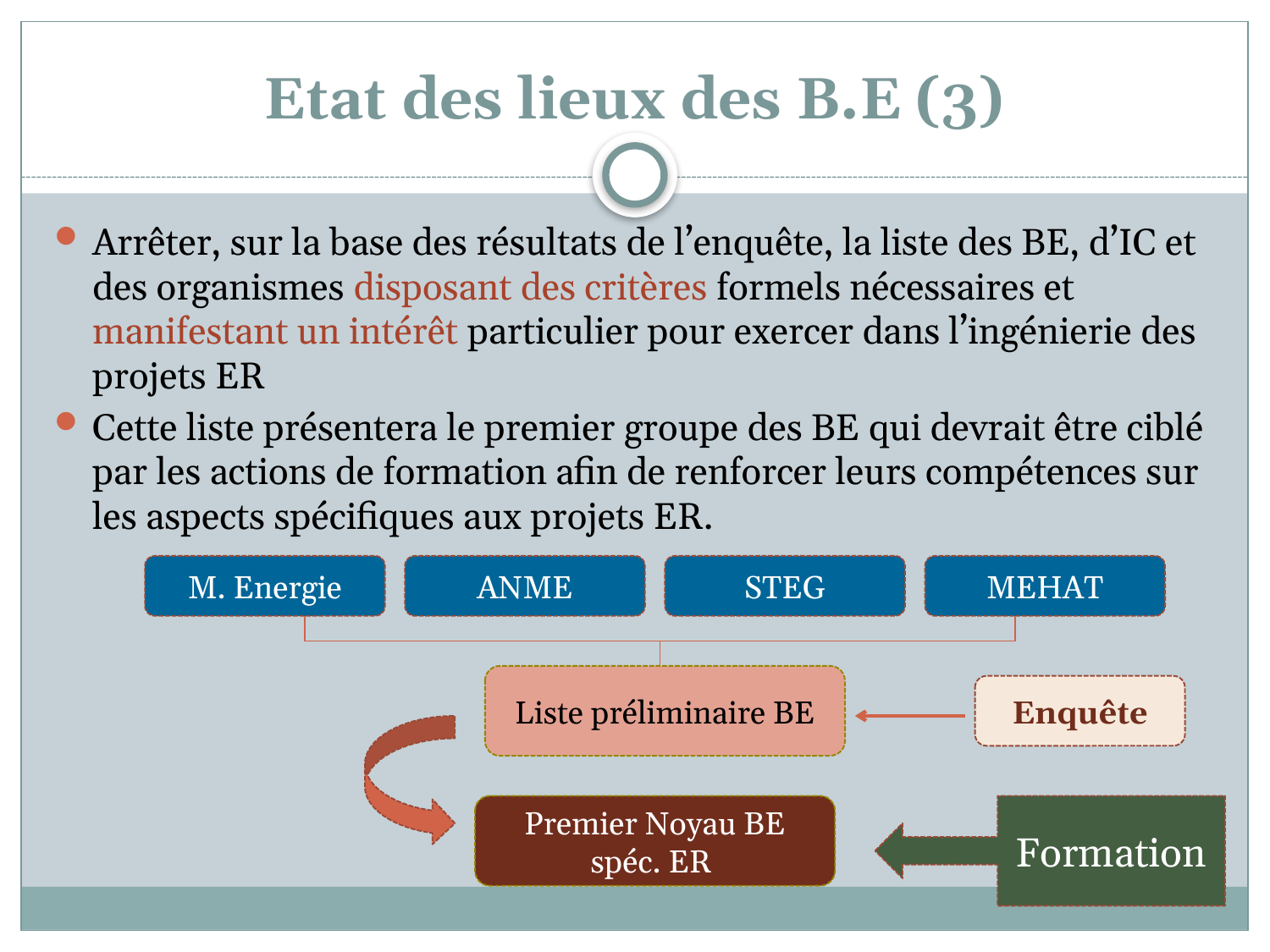

# Etat des lieux des B.E (3)
Arrêter, sur la base des résultats de l’enquête, la liste des BE, d’IC et des organismes disposant des critères formels nécessaires et manifestant un intérêt particulier pour exercer dans l’ingénierie des projets ER
Cette liste présentera le premier groupe des BE qui devrait être ciblé par les actions de formation afin de renforcer leurs compétences sur les aspects spécifiques aux projets ER.

M. Energie
ANME
STEG
MEHAT
Liste préliminaire BE
Enquête

Premier Noyau BE spéc. ER
Formation